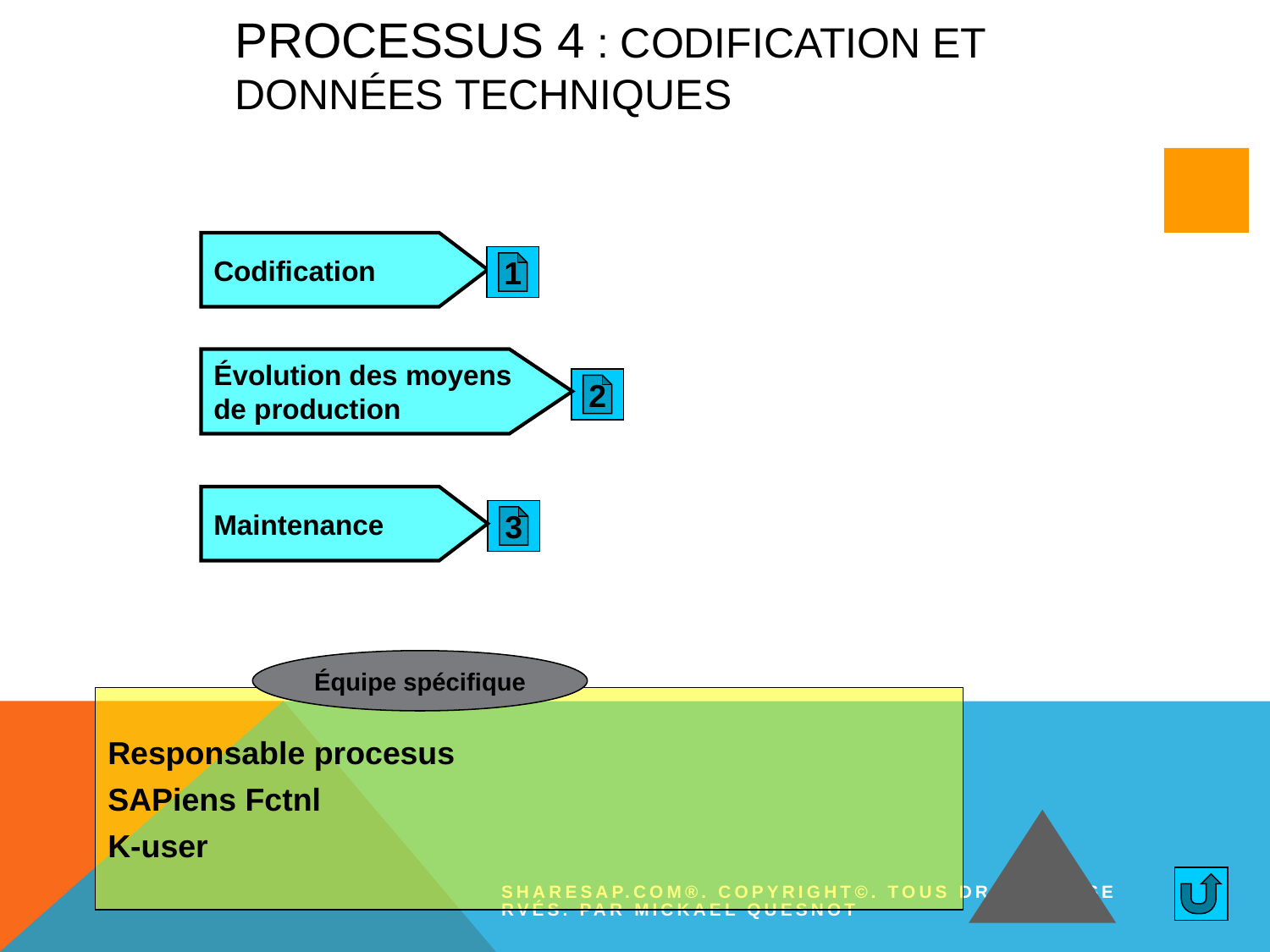

# Processus 4 : Codification et Données techniques

Codification
1
Évolution des moyens de production
2
Maintenance
3
Équipe spécifique
Responsable procesus
SAPiens Fctnl
K-user

Sharesap.com®. Copyright©. Tous droits réservés. Par Mickael QUESNOT